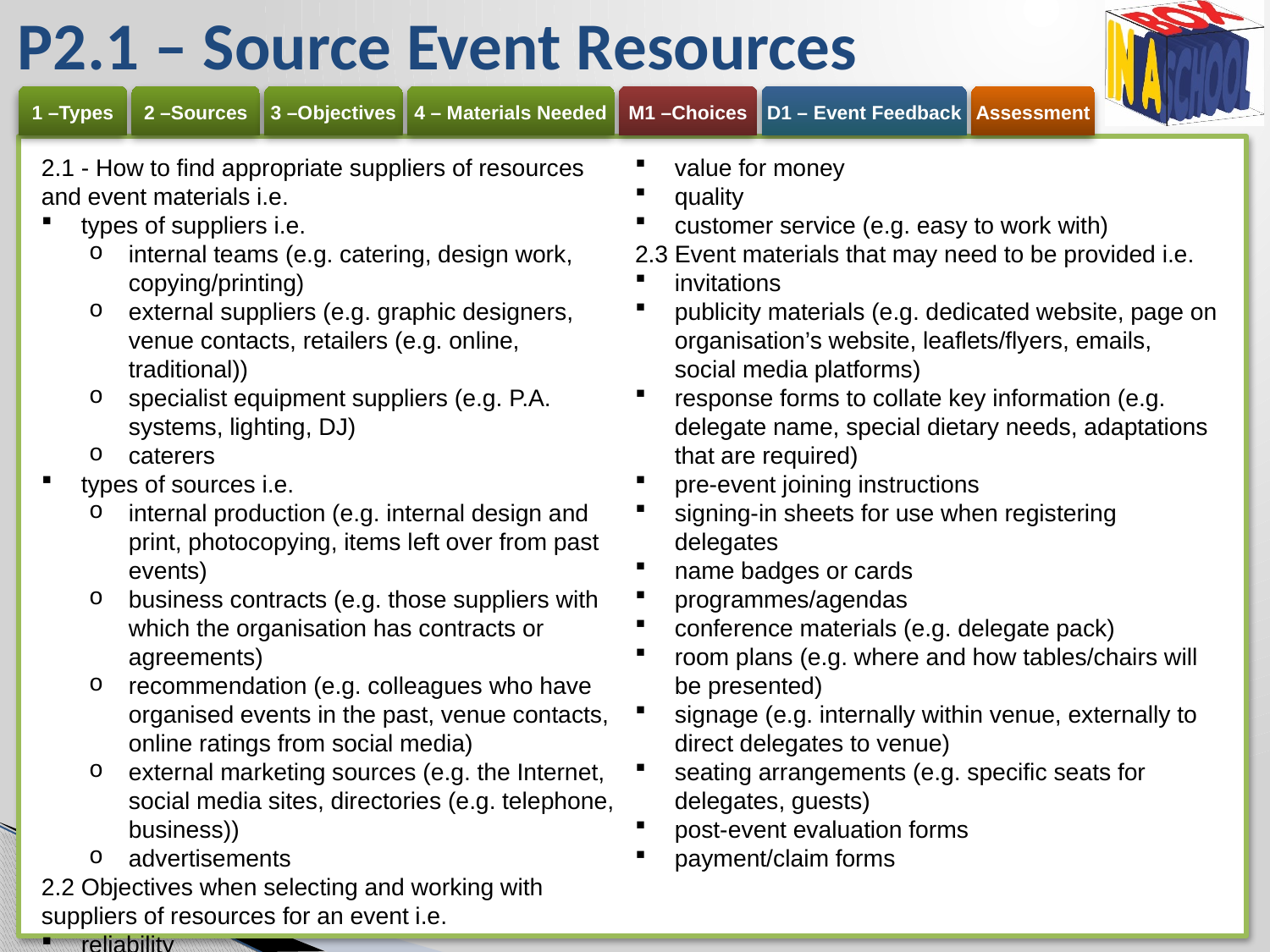

# P2.1 – Source Event Resources
2.1 - How to find appropriate suppliers of resources and event materials i.e.
types of suppliers i.e.
internal teams (e.g. catering, design work, copying/printing)
external suppliers (e.g. graphic designers, venue contacts, retailers (e.g. online, traditional))
specialist equipment suppliers (e.g. P.A. systems, lighting, DJ)
caterers
types of sources i.e.
internal production (e.g. internal design and print, photocopying, items left over from past events)
business contracts (e.g. those suppliers with which the organisation has contracts or agreements)
recommendation (e.g. colleagues who have organised events in the past, venue contacts, online ratings from social media)
external marketing sources (e.g. the Internet, social media sites, directories (e.g. telephone, business))
advertisements
2.2 Objectives when selecting and working with suppliers of resources for an event i.e.
reliability
value for money
quality
customer service (e.g. easy to work with)
2.3 Event materials that may need to be provided i.e.
invitations
publicity materials (e.g. dedicated website, page on organisation’s website, leaflets/flyers, emails, social media platforms)
response forms to collate key information (e.g. delegate name, special dietary needs, adaptations that are required)
pre-event joining instructions
signing-in sheets for use when registering delegates
name badges or cards
programmes/agendas
conference materials (e.g. delegate pack)
room plans (e.g. where and how tables/chairs will be presented)
signage (e.g. internally within venue, externally to direct delegates to venue)
seating arrangements (e.g. specific seats for delegates, guests)
post-event evaluation forms
payment/claim forms